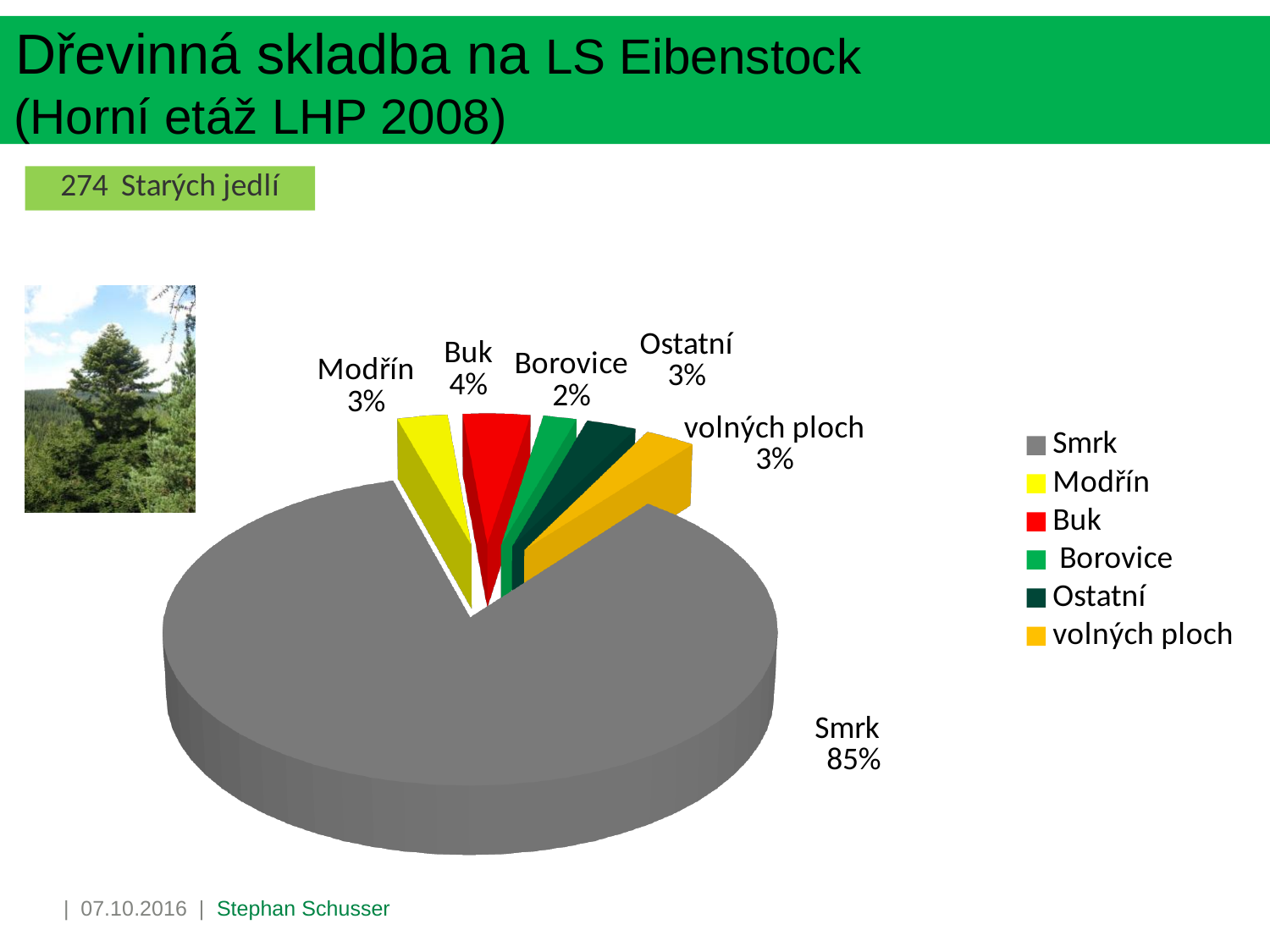

Dřevinná skladba na LS Eibenstock
 (Horní etáž LHP 2008)

[unsupported chart]

|  07.10.2016  |  Stephan Schusser